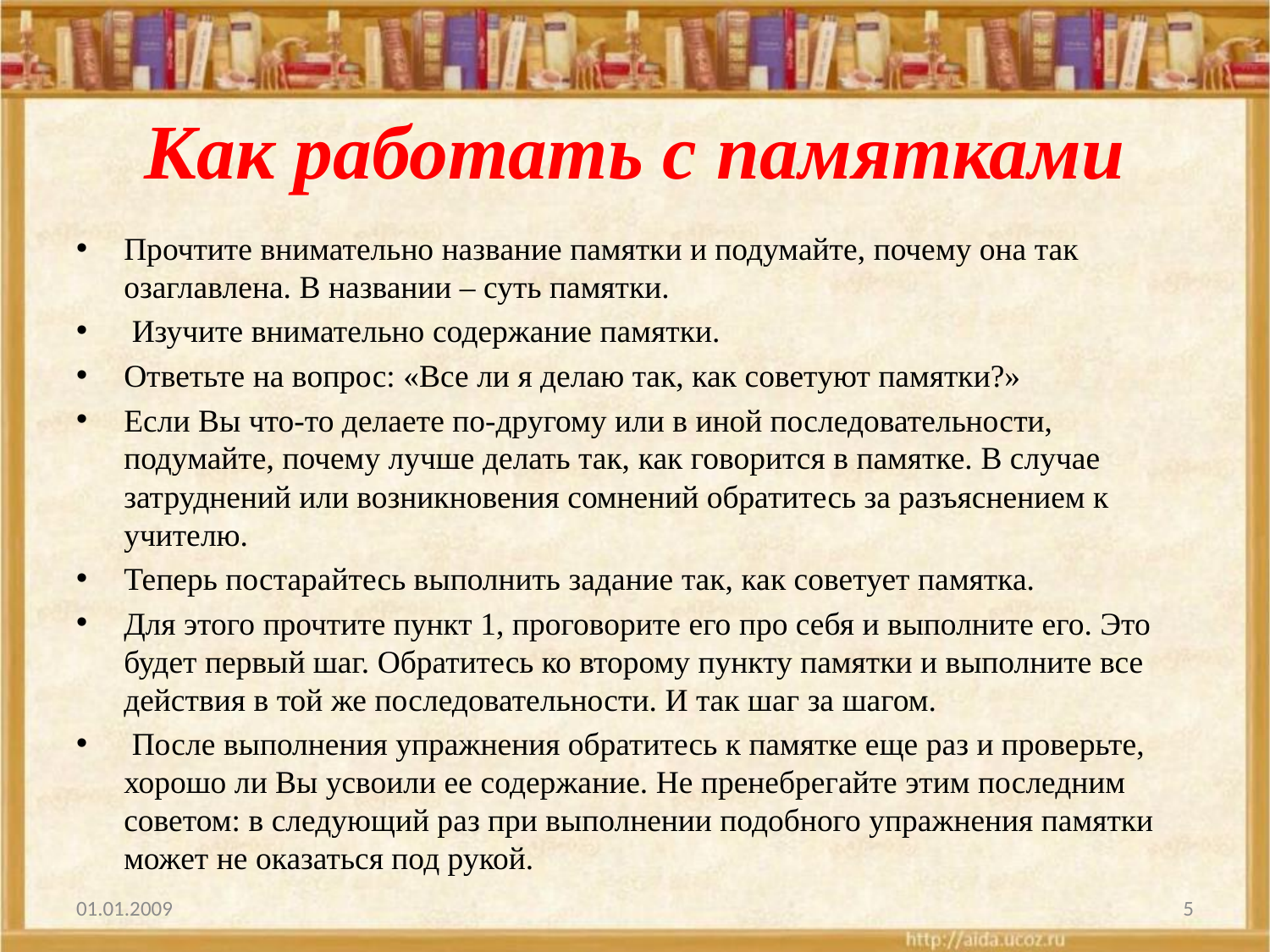

# Как работать с памятками
Прочтите внимательно название памятки и подумайте, почему она так озаглавлена. В названии – суть памятки.
 Изучите внимательно содержание памятки.
Ответьте на вопрос: «Все ли я делаю так, как советуют памятки?»
Если Вы что-то делаете по-другому или в иной последовательности, подумайте, почему лучше делать так, как говорится в памятке. В случае затруднений или возникновения сомнений обратитесь за разъяснением к учителю.
Теперь постарайтесь выполнить задание так, как советует памятка.
Для этого прочтите пункт 1, проговорите его про себя и выполните его. Это будет первый шаг. Обратитесь ко второму пункту памятки и выполните все действия в той же последовательности. И так шаг за шагом.
 После выполнения упражнения обратитесь к памятке еще раз и проверьте, хорошо ли Вы усвоили ее содержание. Не пренебрегайте этим последним советом: в следующий раз при выполнении подобного упражнения памятки может не оказаться под рукой.

01.01.2009
5